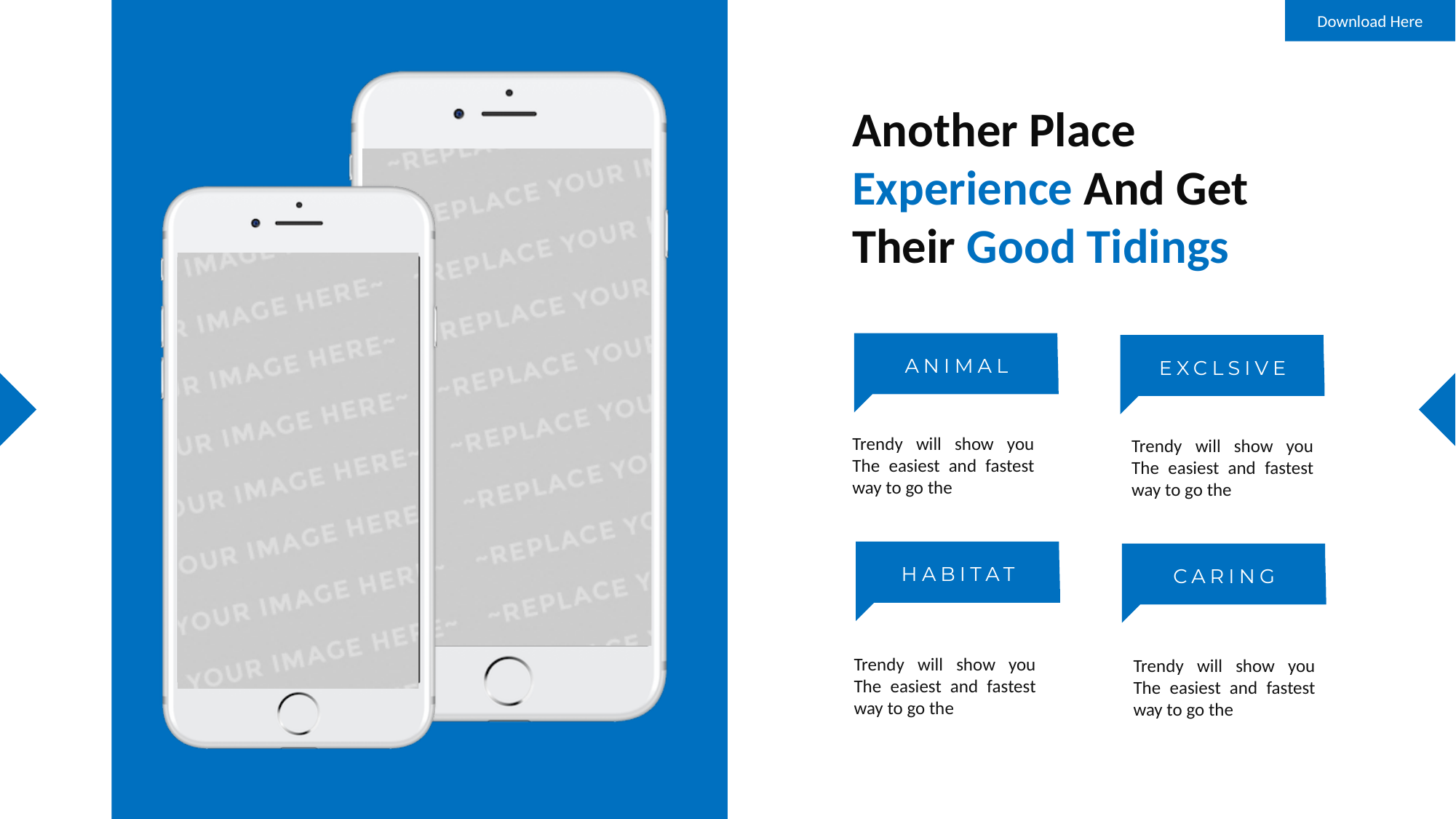

Download Here
Another Place Experience And Get Their Good Tidings
ANIMAL
EXCLSIVE

Trendy will show you The easiest and fastest way to go the
Trendy will show you The easiest and fastest way to go the
HABITAT
CARING
Trendy will show you The easiest and fastest way to go the
Trendy will show you The easiest and fastest way to go the